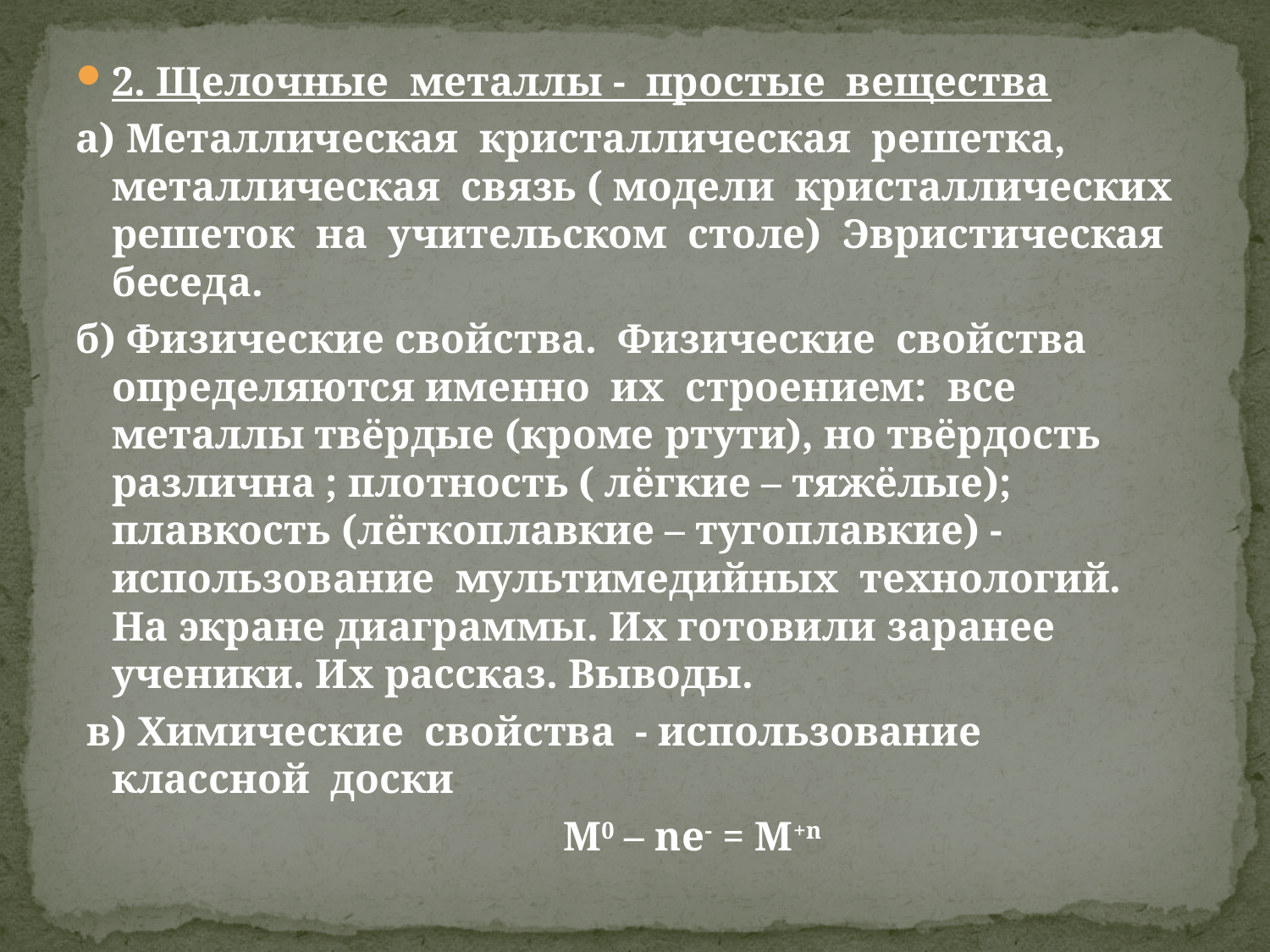

2. Щелочные  металлы -  простые  вещества
а) Металлическая  кристаллическая  решетка,  металлическая  связь ( модели  кристаллических  решеток  на  учительском  столе)  Эвристическая беседа.
б) Физические свойства.  Физические  свойства определяются именно  их  строением:  все  металлы твёрдые (кроме ртути), но твёрдость различна ; плотность ( лёгкие – тяжёлые); плавкость (лёгкоплавкие – тугоплавкие) -  использование  мультимедийных  технологий.  На экране диаграммы. Их готовили заранее ученики. Их рассказ. Выводы.
 в) Химические  свойства  - использование  классной  доски
                                               М0 – nе- = М+n